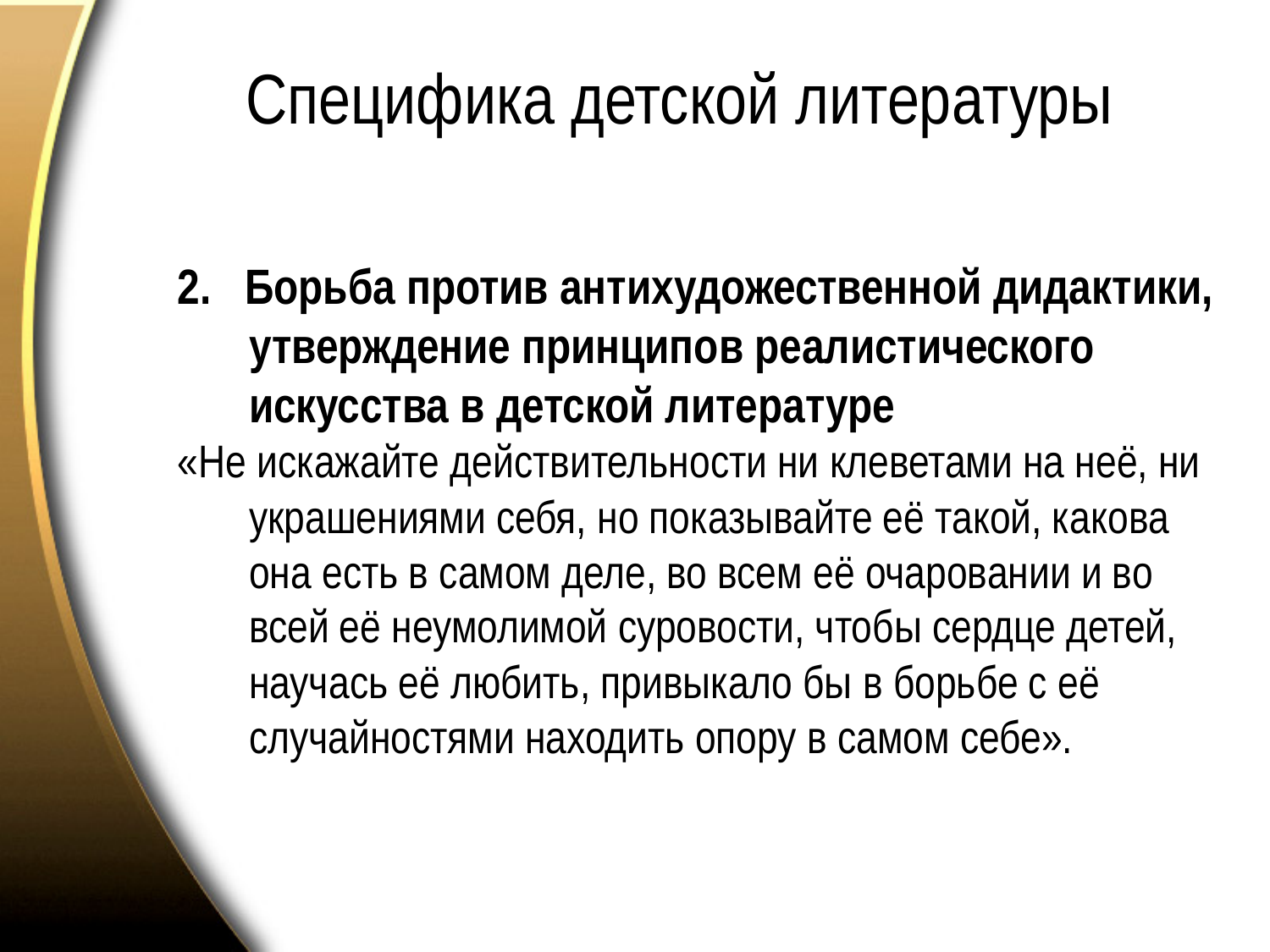

# Специфика детской литературы
2.   Борьба против антихудожественной дидактики, утверждение принципов реалистического искусства в детской литературе
«Не искажайте действительности ни клеветами на неё, ни украшениями себя, но показывайте её такой, какова она есть в самом деле, во всем её очаровании и во всей её неумолимой суровости, чтобы сердце детей, научась её любить, привыкало бы в борьбе с её случайностями находить опору в самом себе».